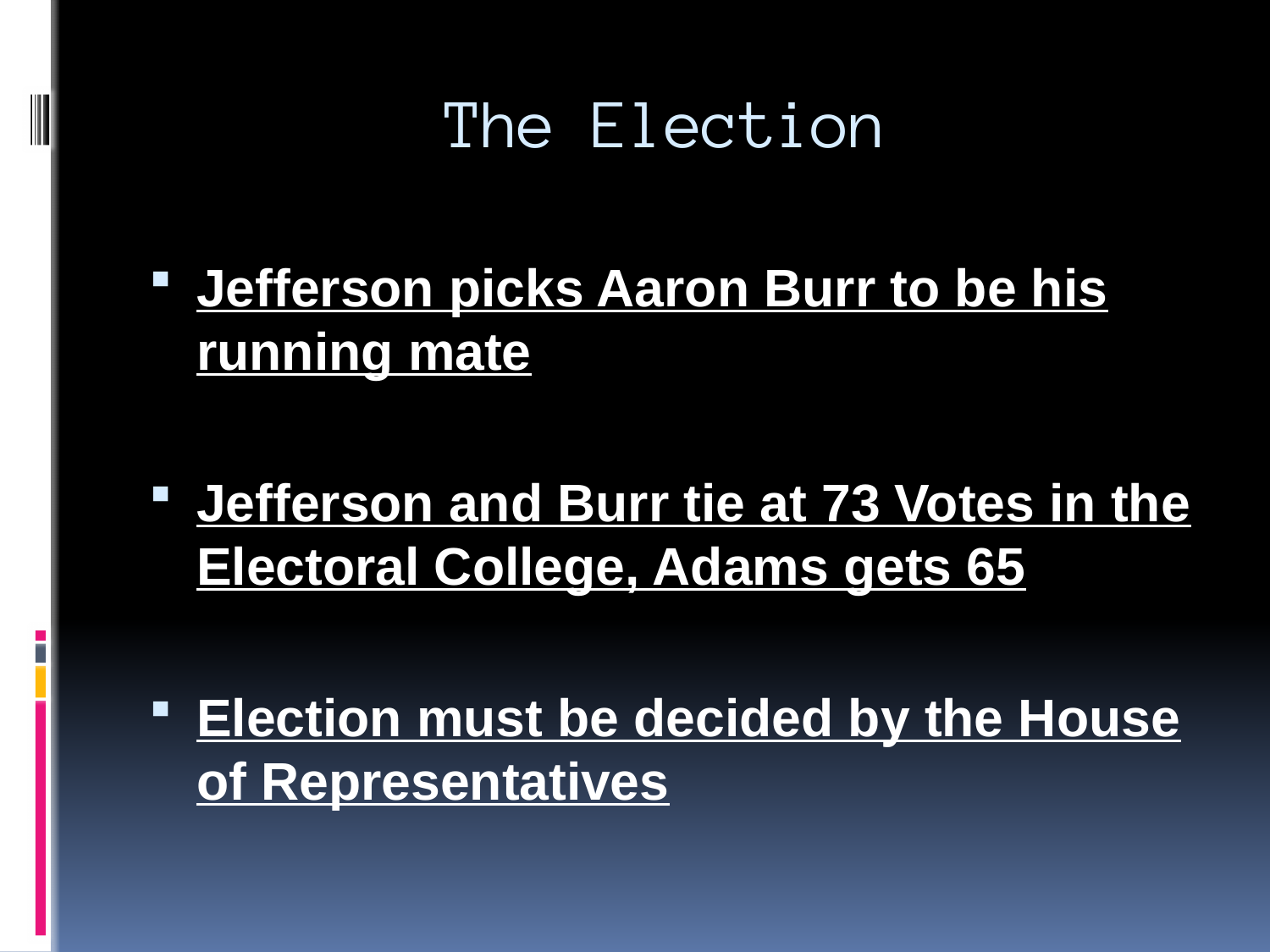

# The Election
Jefferson picks Aaron Burr to be his running mate

Jefferson and Burr tie at 73 Votes in the Electoral College, Adams gets 65

Election must be decided by the House of Representatives